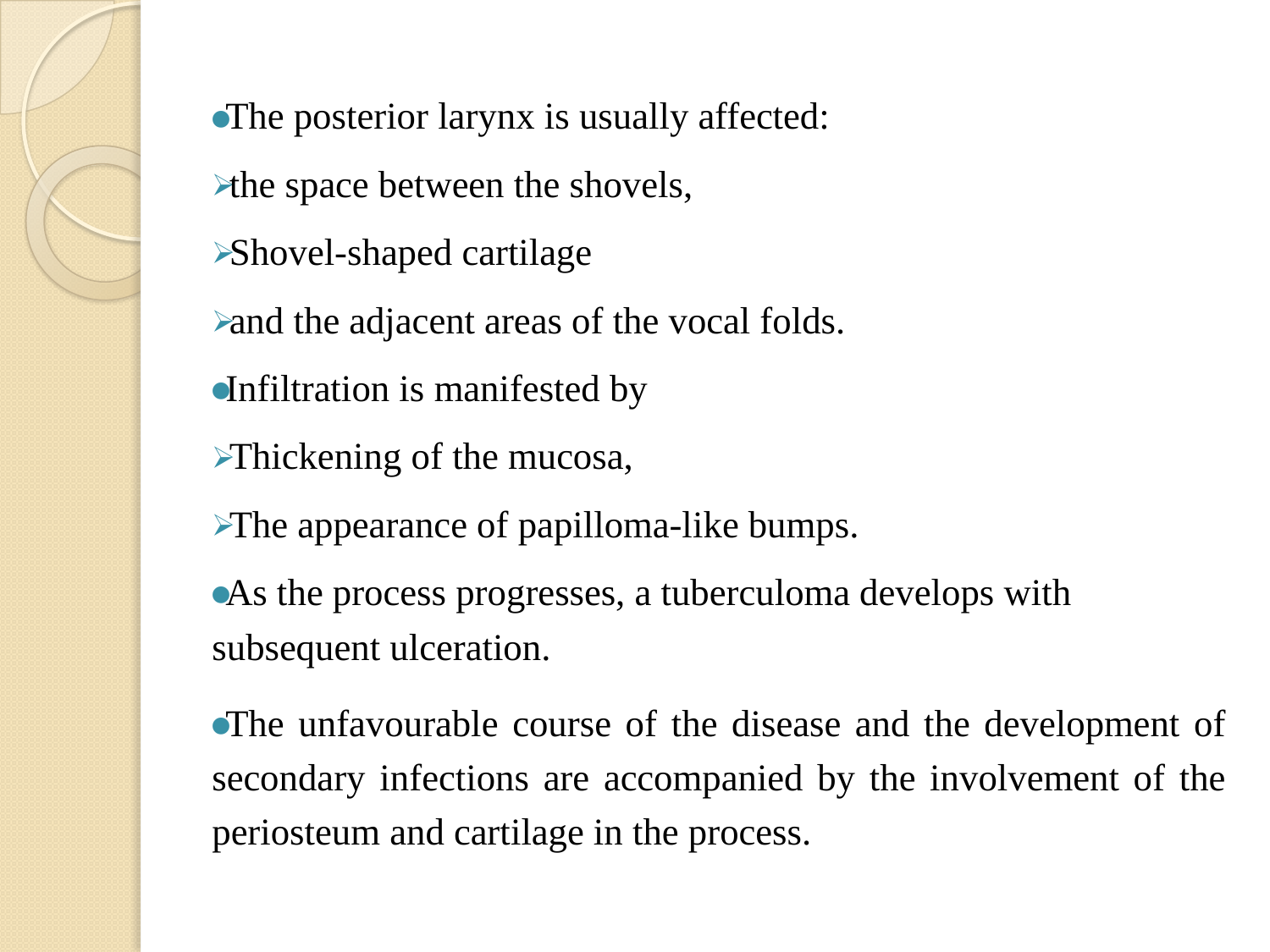

#
The posterior larynx is usually affected:
the space between the shovels,
Shovel-shaped cartilage
and the adjacent areas of the vocal folds.
Infiltration is manifested by
Thickening of the mucosa,
The appearance of papilloma-like bumps.
As the process progresses, a tuberculoma develops with subsequent ulceration.
The unfavourable course of the disease and the development of secondary infections are accompanied by the involvement of the periosteum and cartilage in the process.